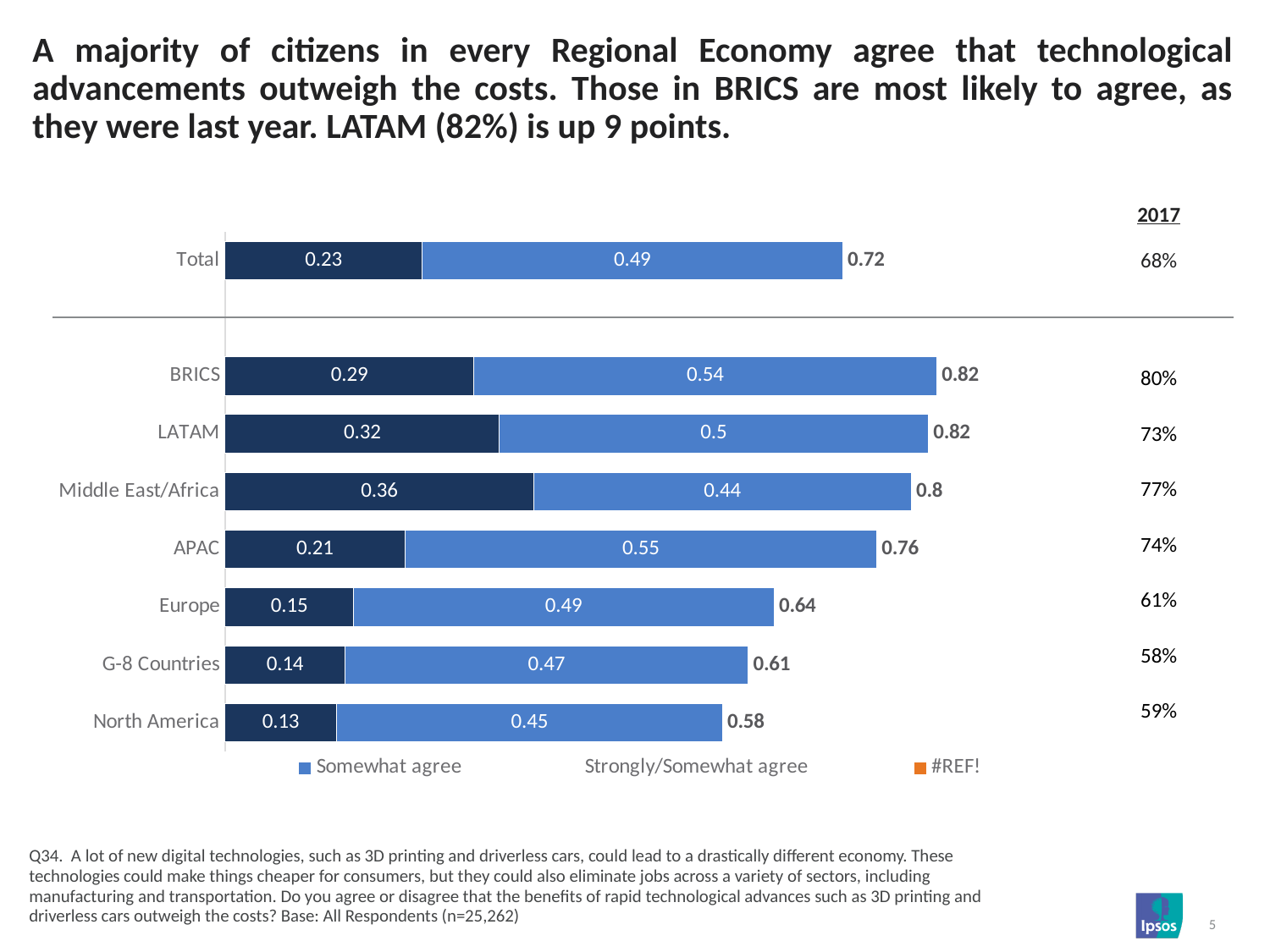

# A majority of citizens in every Regional Economy agree that technological advancements outweigh the costs. Those in BRICS are most likely to agree, as they were last year. LATAM (82%) is up 9 points.
|  |
| --- |
| 2017 |
| 68% |
|  |
| 80% |
| 73% |
| 77% |
| 74% |
| 61% |
| 58% |
| 59% |

[unsupported chart]

Q34.  A lot of new digital technologies, such as 3D printing and driverless cars, could lead to a drastically different economy. These technologies could make things cheaper for consumers, but they could also eliminate jobs across a variety of sectors, including manufacturing and transportation. Do you agree or disagree that the benefits of rapid technological advances such as 3D printing and driverless cars outweigh the costs? Base: All Respondents (n=25,262)